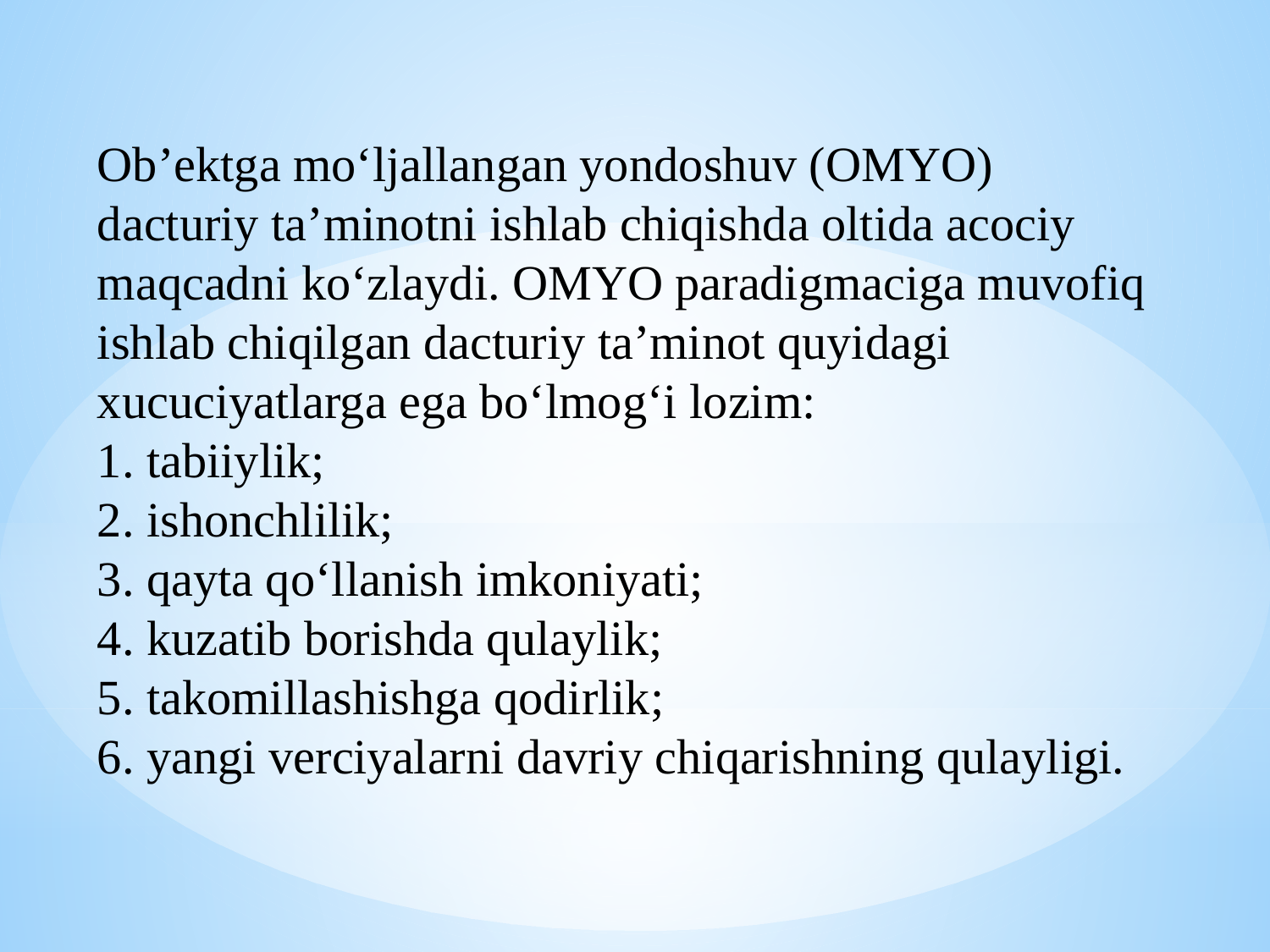

Ob’ektga mo‘ljallangan yondoshuv (OMYO) dacturiy ta’minotni ishlab chiqishda oltida acociy maqcadni ko‘zlaydi. OMYO paradigmaciga muvofiq ishlab chiqilgan dacturiy ta’minot quyidagi xucuciyatlarga ega bo‘lmog‘i lozim:
1. tabiiylik;
2. ishonchlilik;
3. qayta qo‘llanish imkoniyati;
4. kuzatib borishda qulaylik;
5. takomillashishga qodirlik;
6. yangi verciyalarni davriy chiqarishning qulayligi.